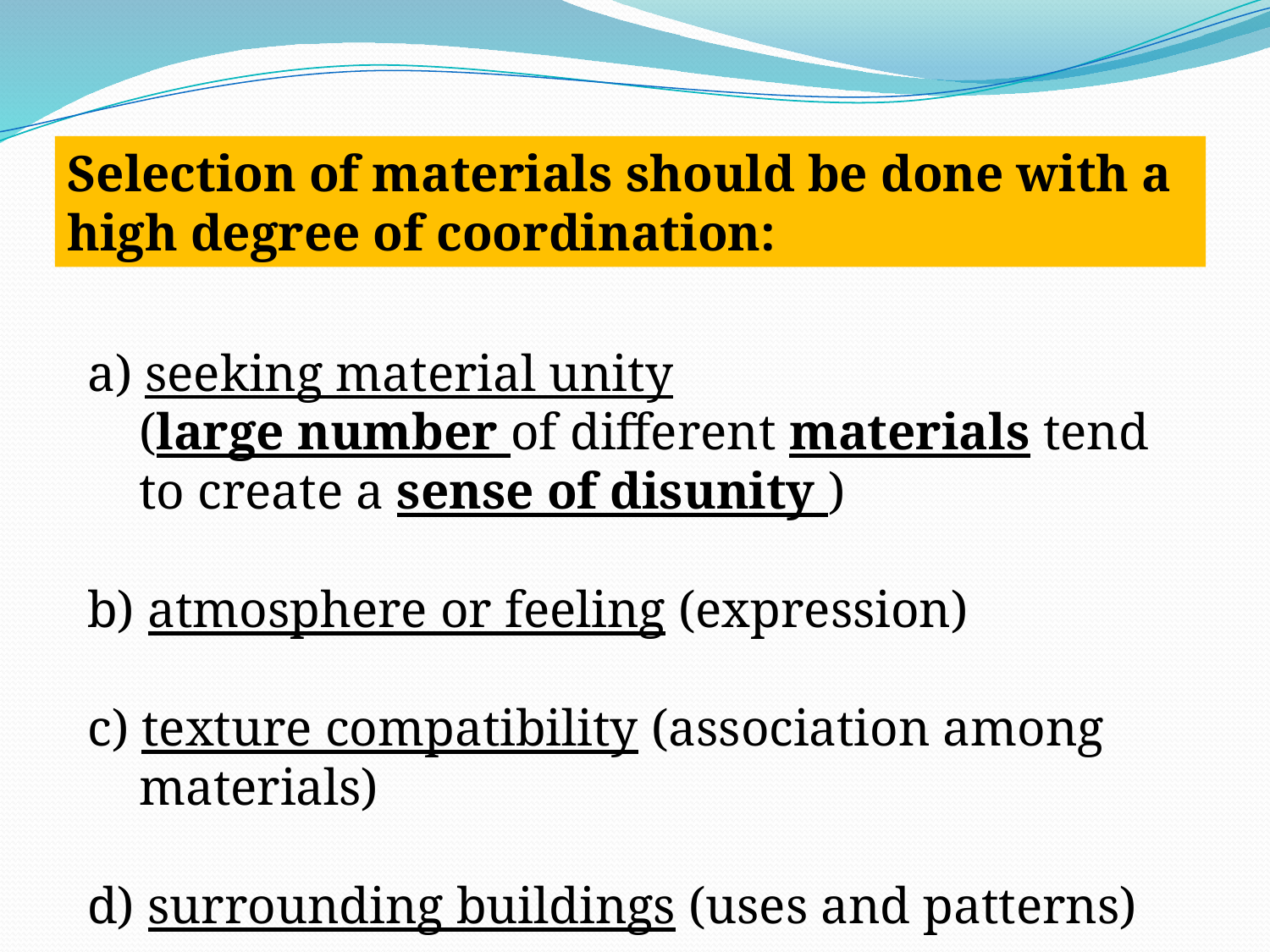

Selection of materials should be done with a high degree of coordination:

a) seeking material unity
    (large number of different materials tend
    to create a sense of disunity )

b) atmosphere or feeling (expression)

c) texture compatibility (association among
    materials)

d) surrounding buildings (uses and patterns)